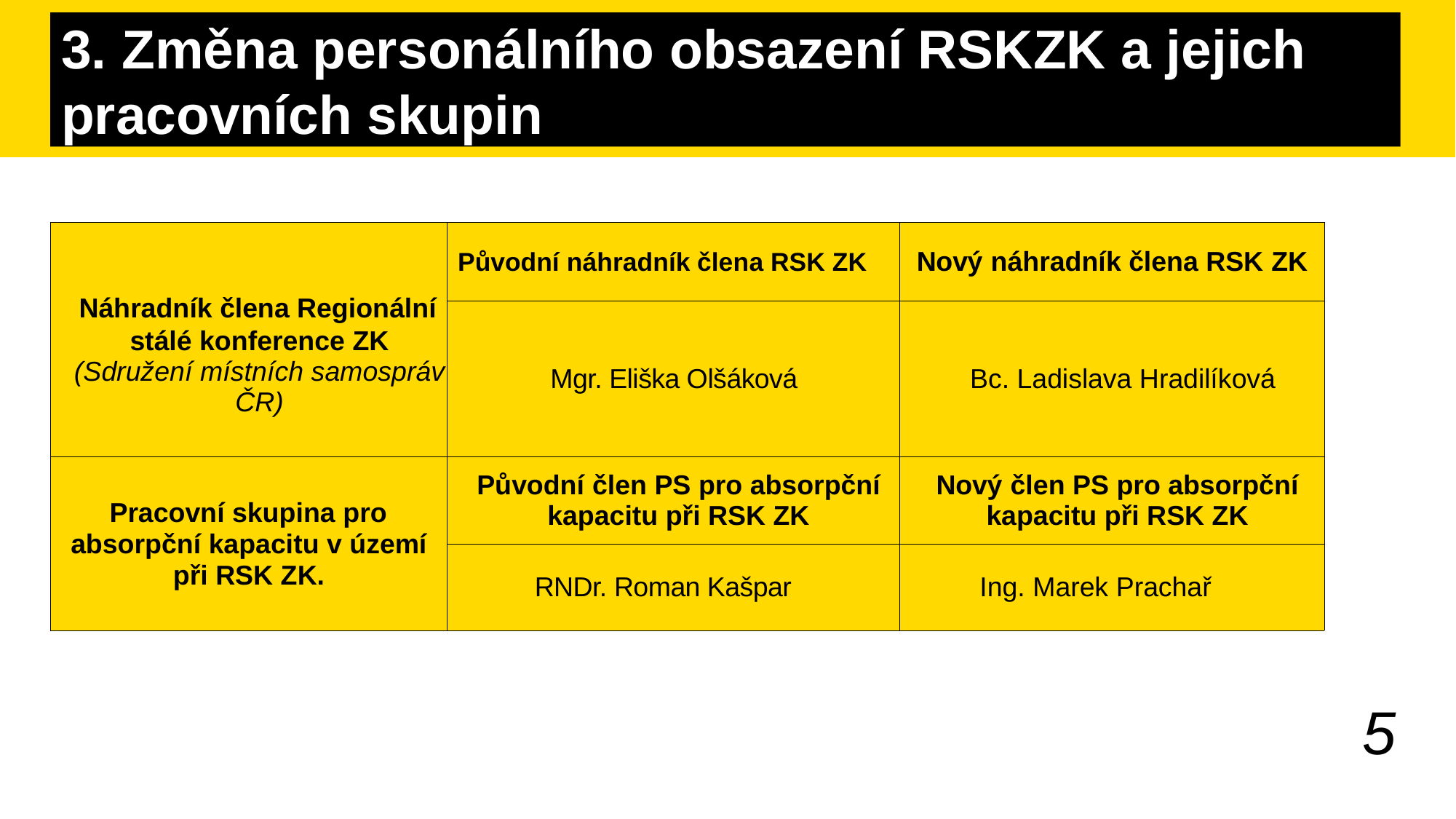

3. Změna personálního obsazení RSKZK a jejich pracovních skupin
| Náhradník člena Regionální stálé konference ZK (Sdružení místních samospráv ČR) | Původní náhradník člena RSK ZK | Nový náhradník člena RSK ZK |
| --- | --- | --- |
|  | Mgr. Eliška Olšáková | Bc. Ladislava Hradilíková |
| Pracovní skupina pro absorpční kapacitu v území při RSK ZK. | Původní člen PS pro absorpční kapacitu při RSK ZK | Nový člen PS pro absorpční kapacitu při RSK ZK |
|  | RNDr. Roman Kašpar | Ing. Marek Prachař |
5